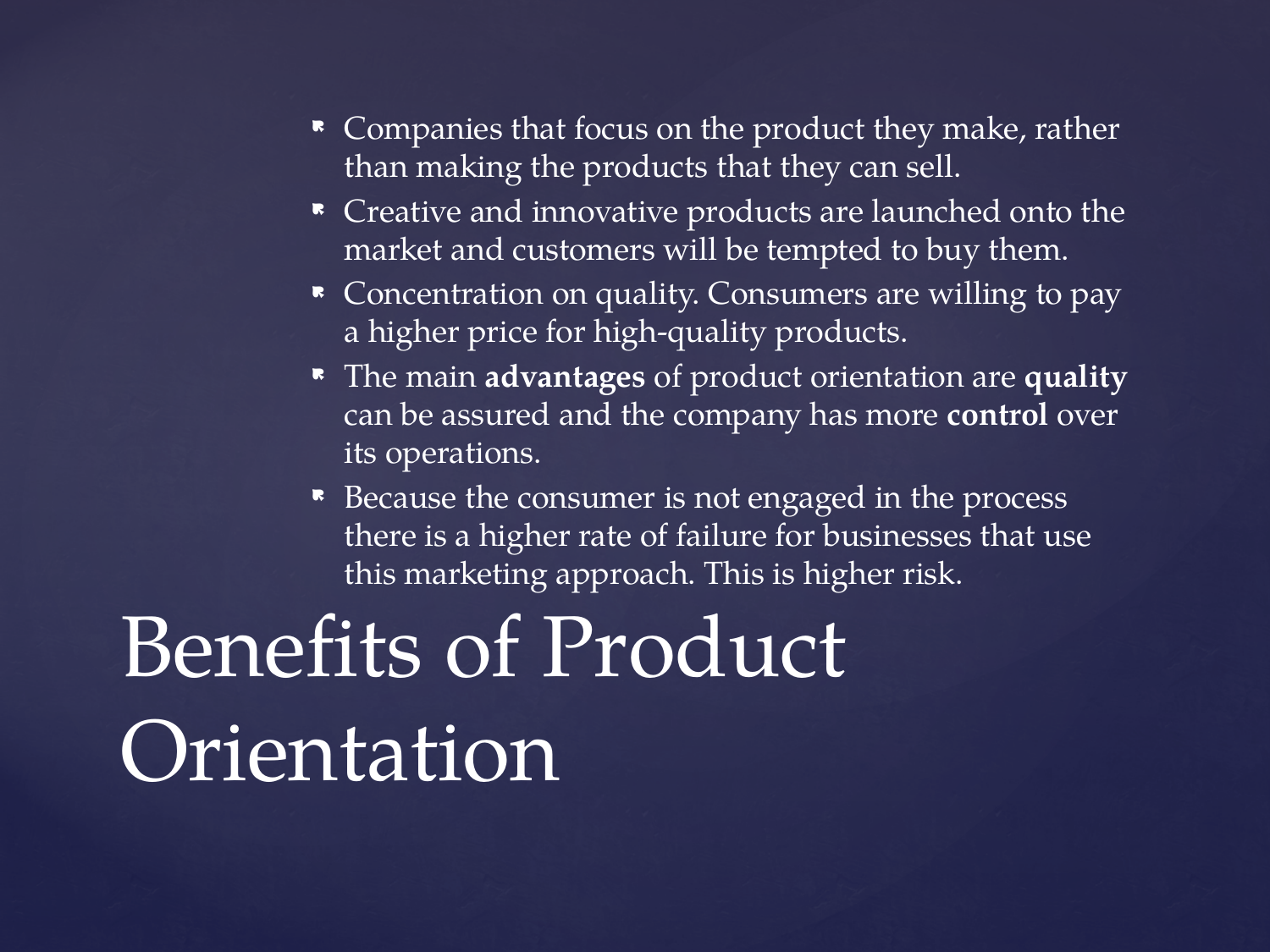

Companies that focus on the product they make, rather than making the products that they can sell.
Creative and innovative products are launched onto the market and customers will be tempted to buy them.
Concentration on quality. Consumers are willing to pay a higher price for high-quality products.
The main advantages of product orientation are quality can be assured and the company has more control over its operations.
Because the consumer is not engaged in the process there is a higher rate of failure for businesses that use this marketing approach. This is higher risk.
# Benefits of Product Orientation